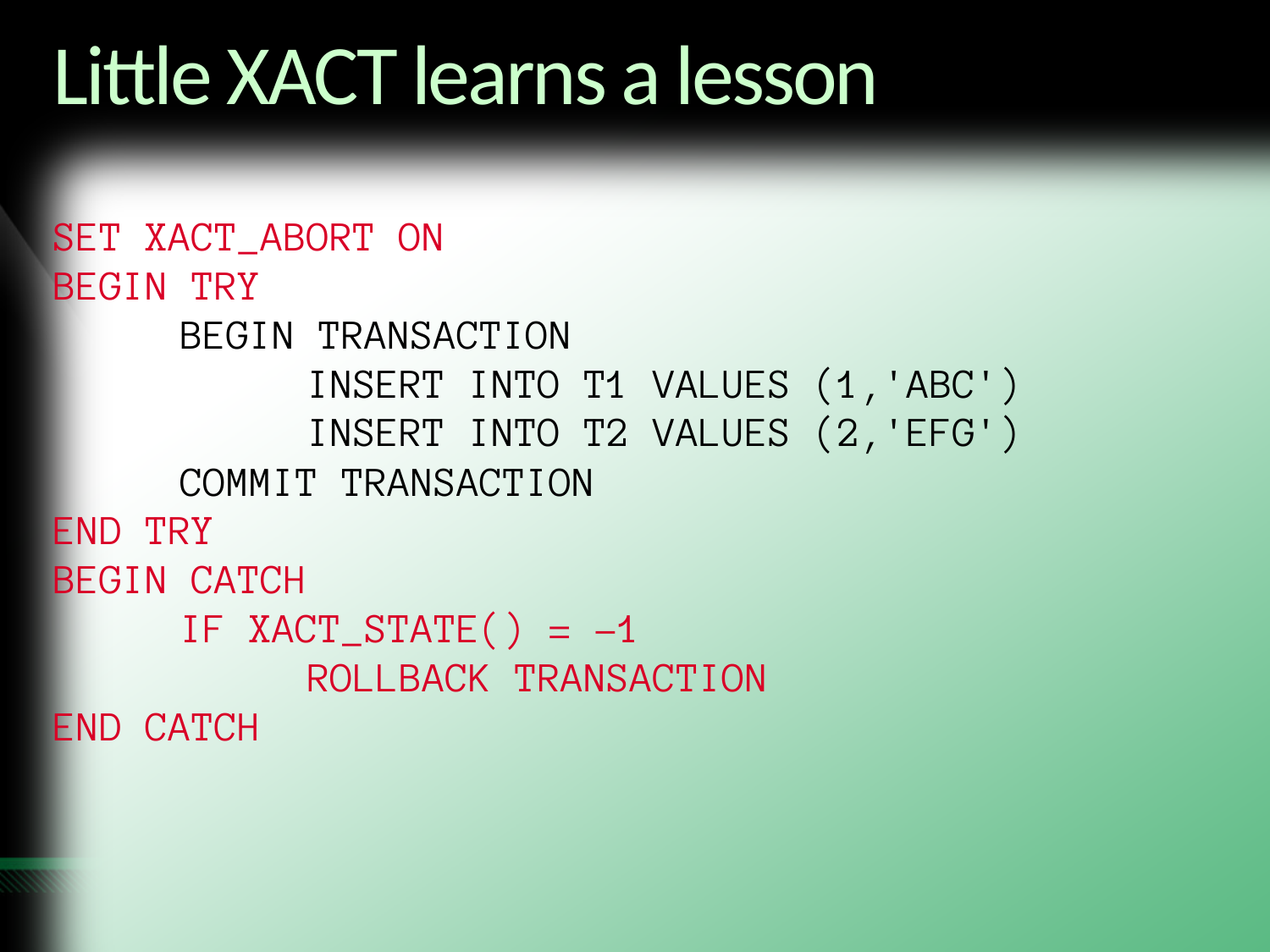

# Little XACT learns a lesson
SET XACT_ABORT ON
BEGIN TRY
	BEGIN TRANSACTION
		INSERT INTO T1 VALUES (1,'ABC')
		INSERT INTO T2 VALUES (2,'EFG')
	COMMIT TRANSACTION
END TRY
BEGIN CATCH
	IF XACT_STATE() = -1
		ROLLBACK TRANSACTION
END CATCH